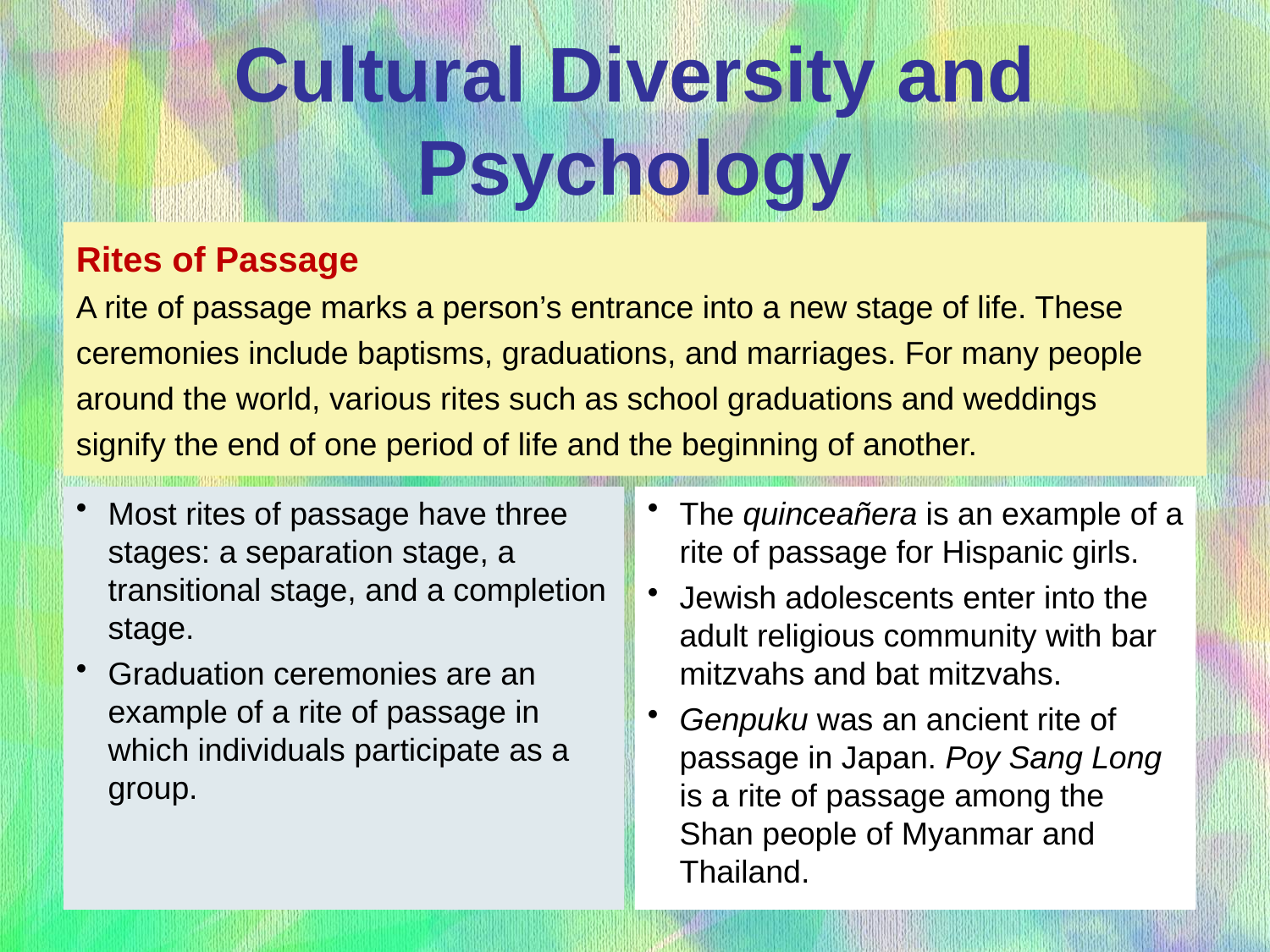

# Cultural Diversity and Psychology
Rites of Passage
A rite of passage marks a person’s entrance into a new stage of life. These ceremonies include baptisms, graduations, and marriages. For many people around the world, various rites such as school graduations and weddings signify the end of one period of life and the beginning of another.
Most rites of passage have three stages: a separation stage, a transitional stage, and a completion stage.
Graduation ceremonies are an example of a rite of passage in which individuals participate as a group.
The quinceañera is an example of a rite of passage for Hispanic girls.
Jewish adolescents enter into the adult religious community with bar mitzvahs and bat mitzvahs.
Genpuku was an ancient rite of passage in Japan. Poy Sang Long is a rite of passage among the Shan people of Myanmar and Thailand.